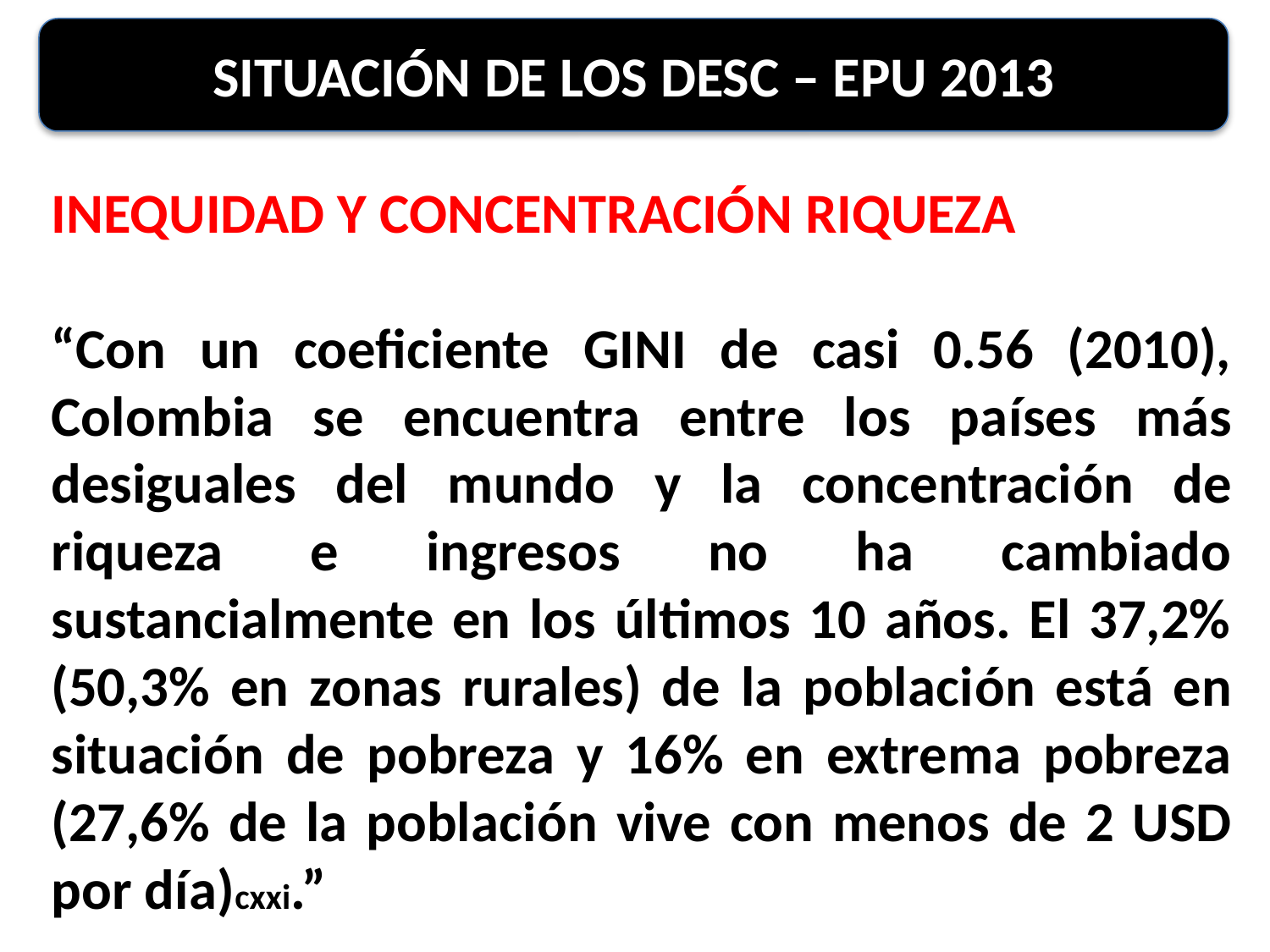

SITUACIÓN DE LOS DESC – EPU 2013
INEQUIDAD Y CONCENTRACIÓN RIQUEZA

“Con un coeficiente GINI de casi 0.56 (2010), Colombia se encuentra entre los países más desiguales del mundo y la concentración de riqueza e ingresos no ha cambiado sustancialmente en los últimos 10 años. El 37,2% (50,3% en zonas rurales) de la población está en situación de pobreza y 16% en extrema pobreza (27,6% de la población vive con menos de 2 USD por día)cxxi.”